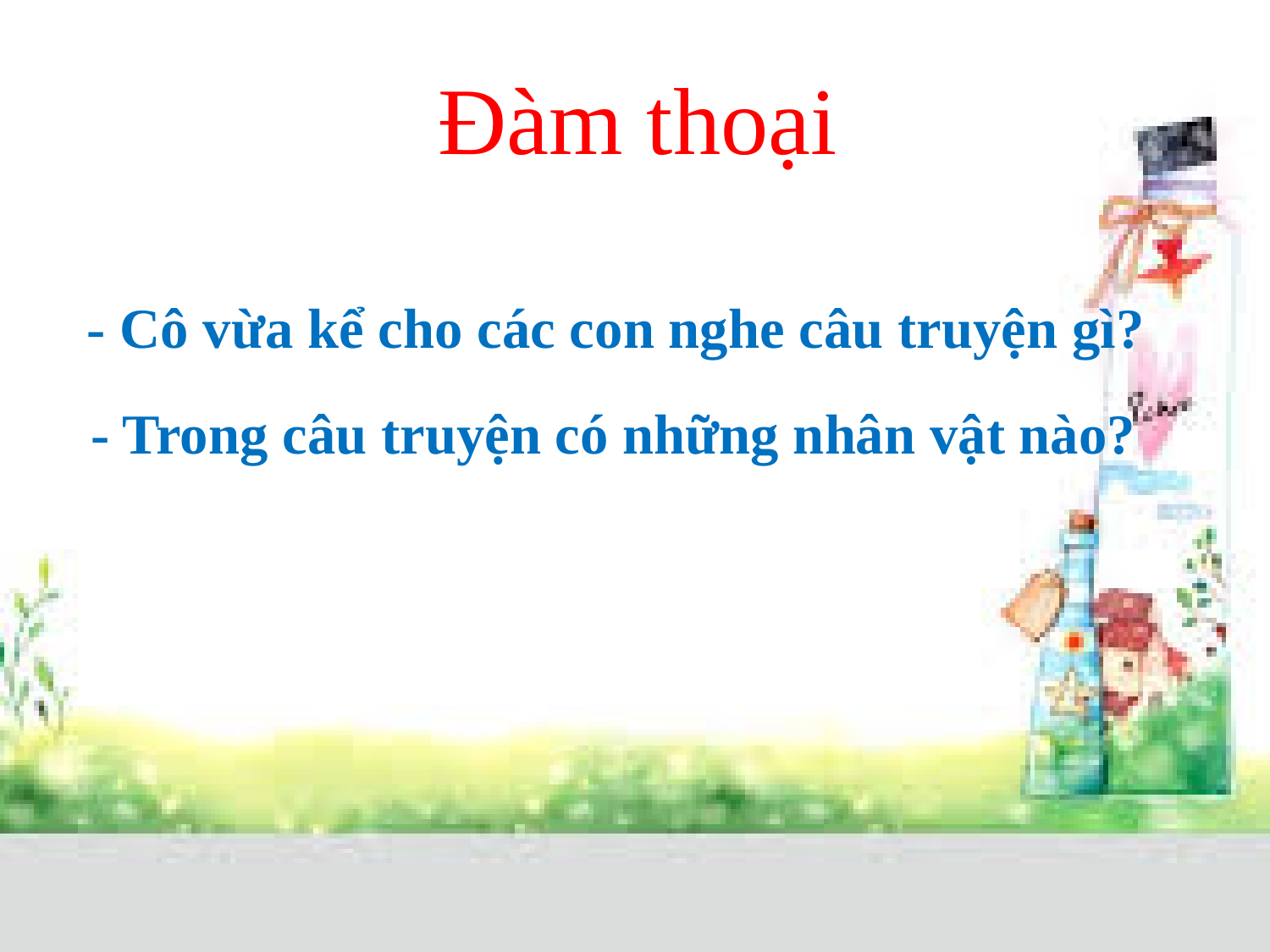

Đàm thoại
- Cô vừa kể cho các con nghe câu truyện gì?
 - Trong câu truyện có những nhân vật nào?